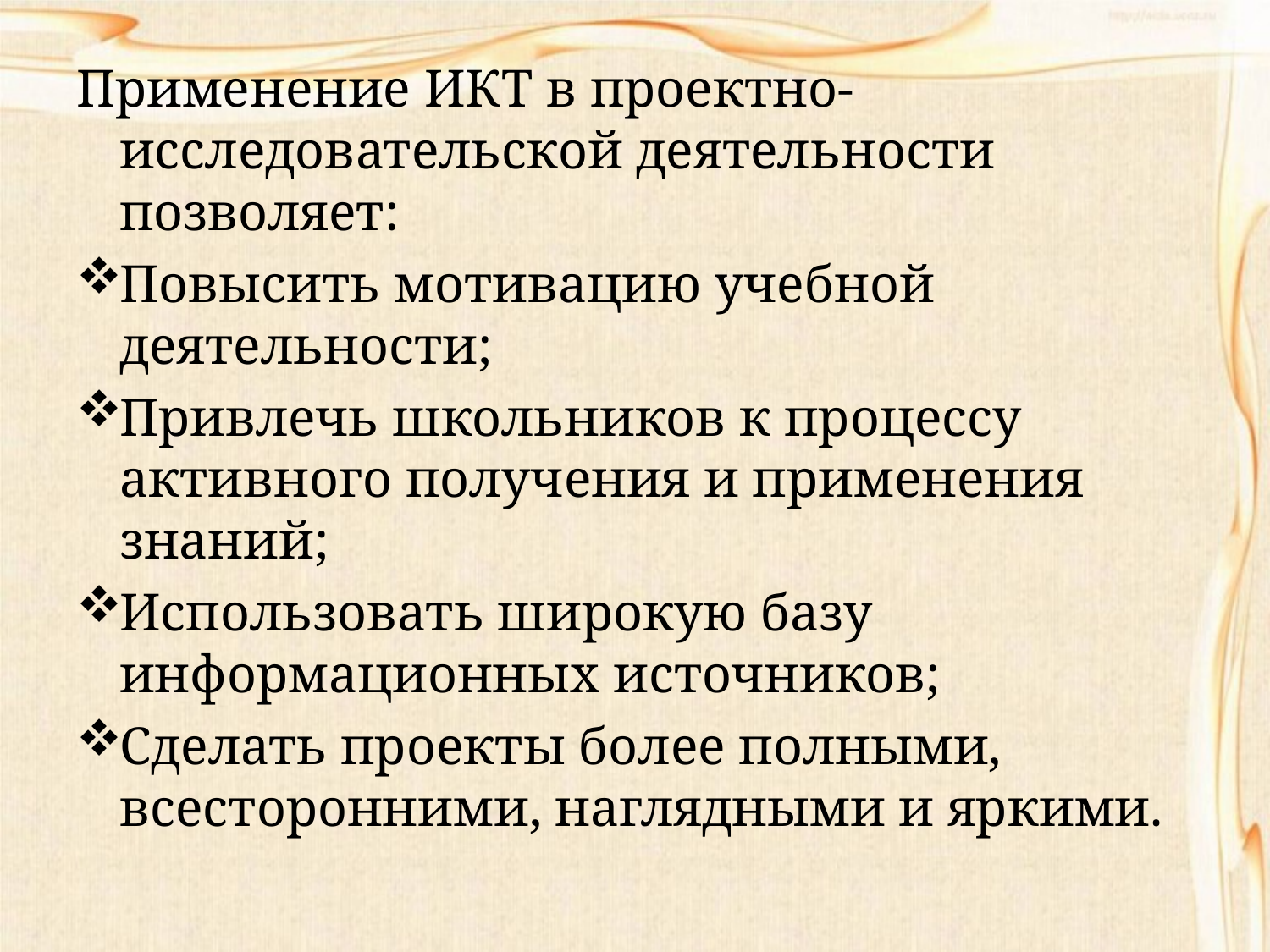

Применение ИКТ в проектно-исследовательской деятельности позволяет:
Повысить мотивацию учебной деятельности;
Привлечь школьников к процессу активного получения и применения знаний;
Использовать широкую базу информационных источников;
Сделать проекты более полными, всесторонними, наглядными и яркими.